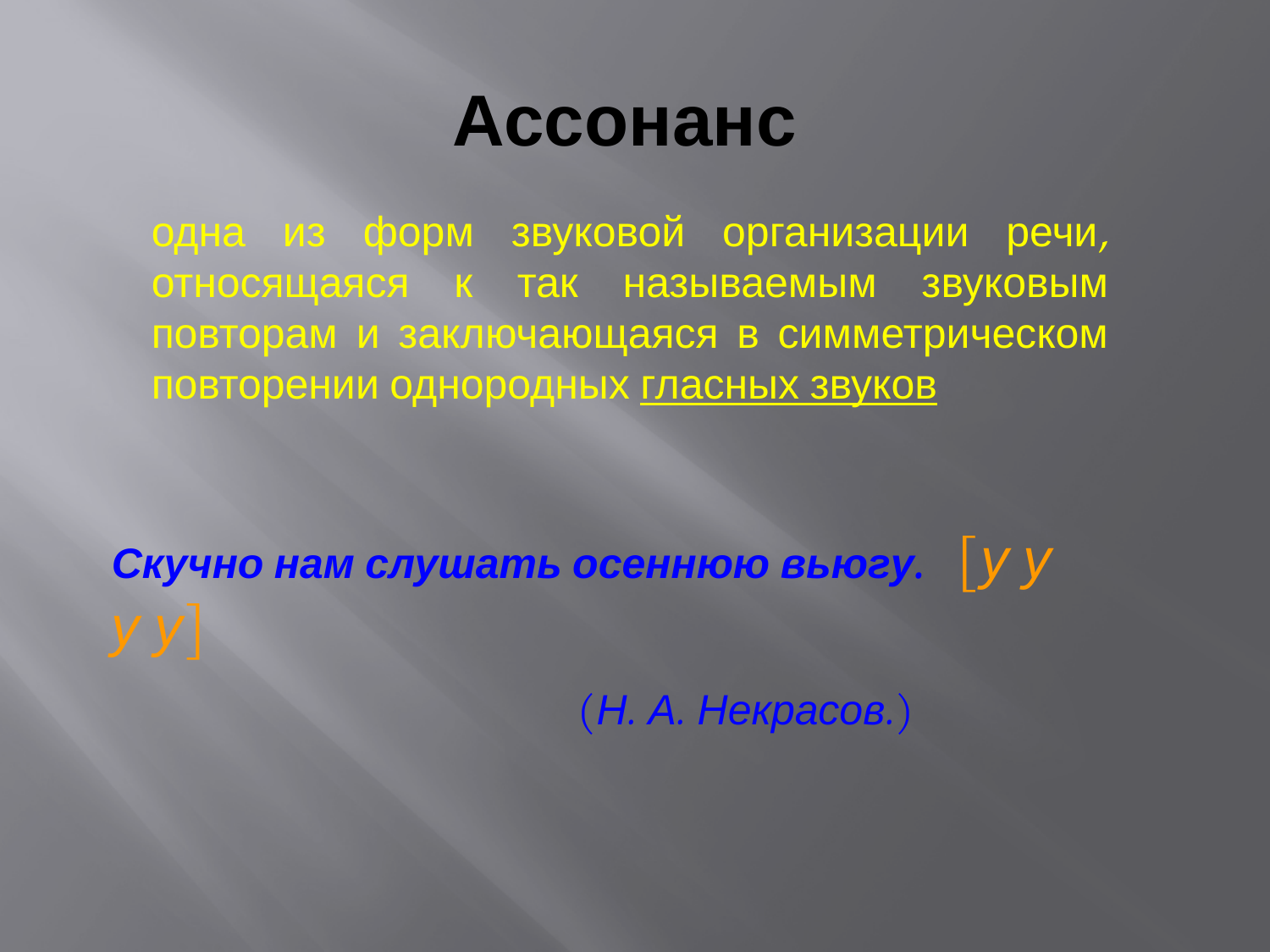

# Ассонанс
одна из форм звуковой организации речи, относящаяся к так называемым звуковым повторам и заключающаяся в симметрическом повторении однородных гласных звуков
Скучно нам слушать осеннюю вьюгу.   [у у у у]
                                            (Н. А. Некрасов.)